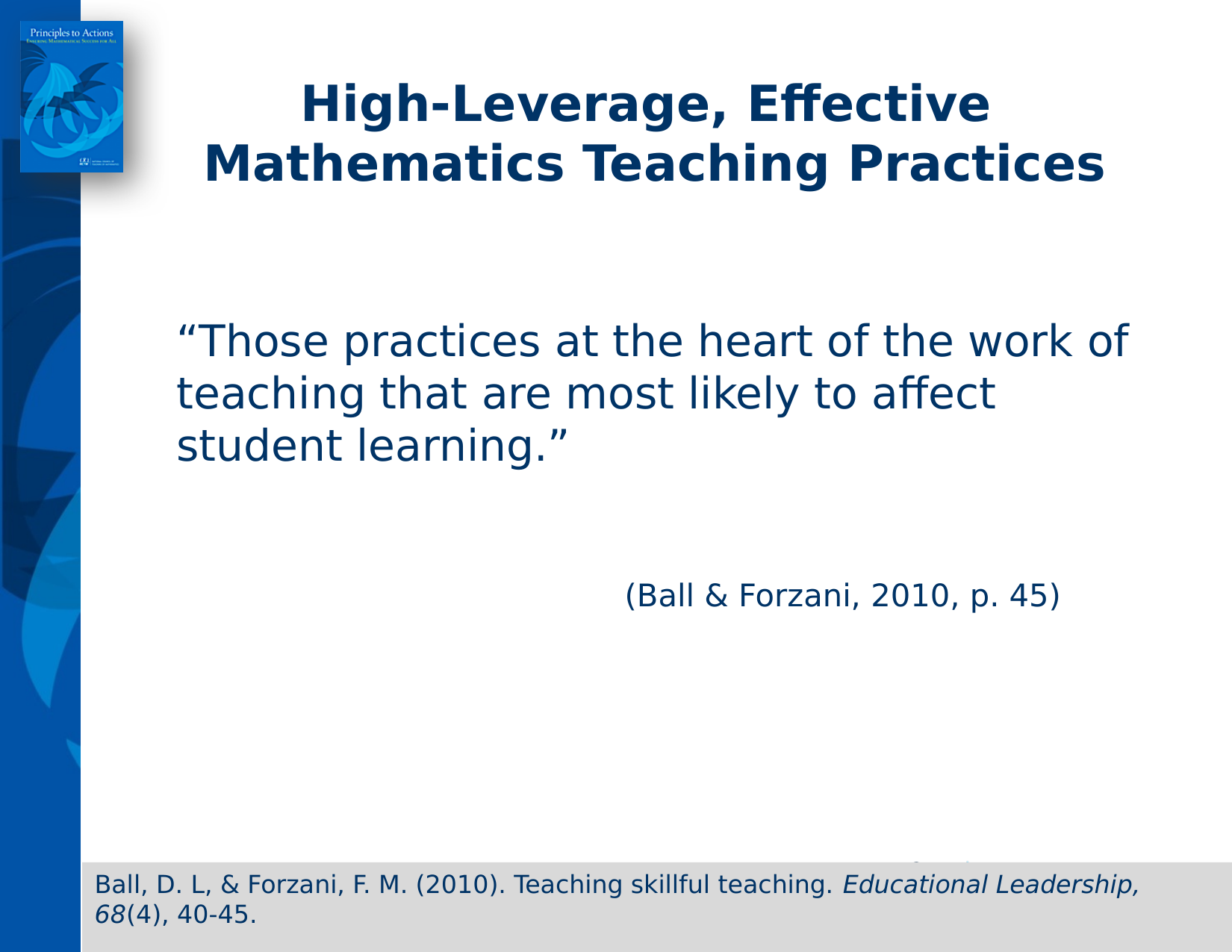

High-Leverage, Effective
Mathematics Teaching Practices
“Those practices at the heart of the work of teaching that are most likely to affect student learning.”

				(Ball & Forzani, 2010, p. 45)

Ball, D. L, & Forzani, F. M. (2010). Teaching skillful teaching. Educational Leadership, 68(4), 40-45.